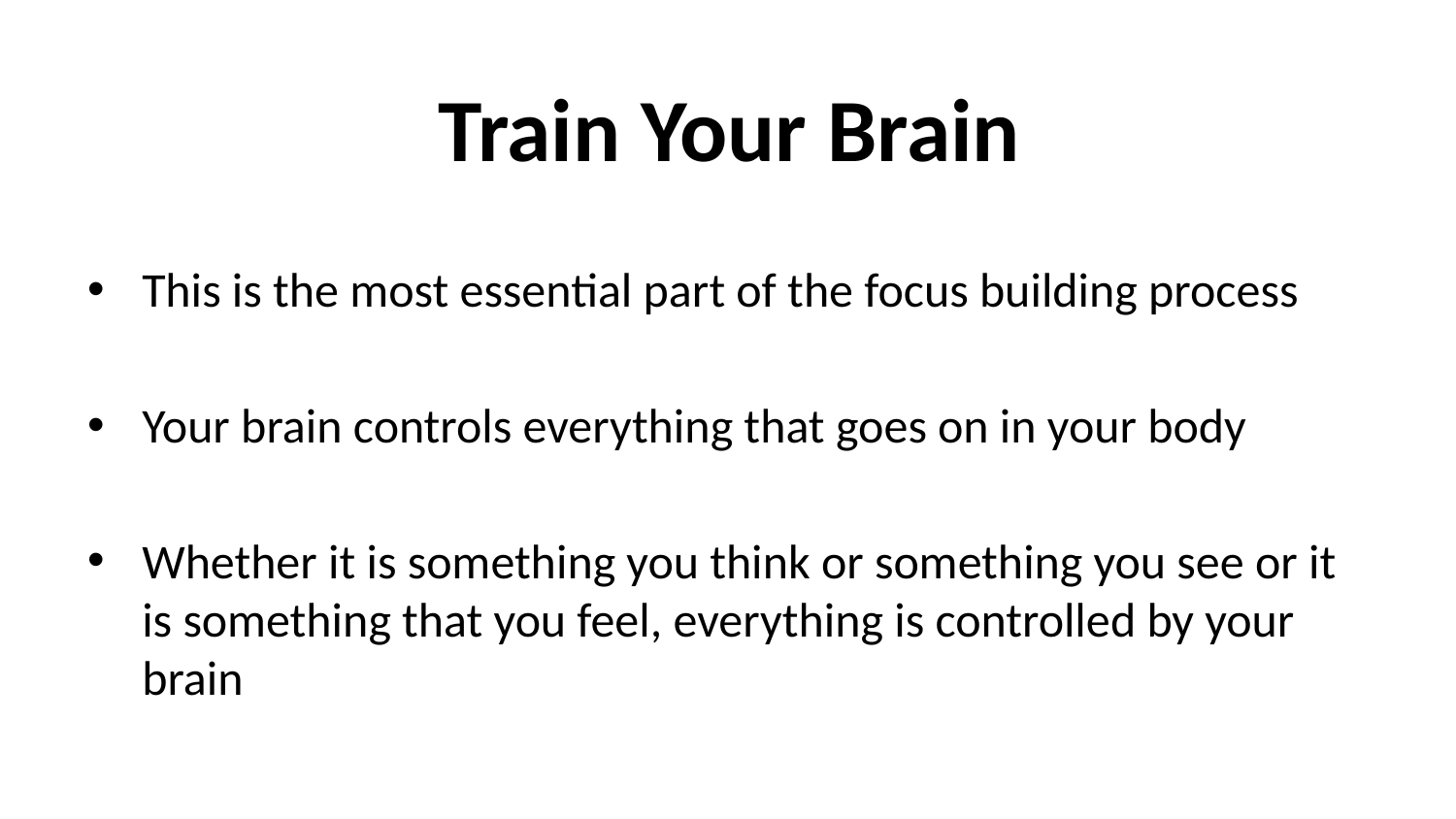

# Train Your Brain
This is the most essential part of the focus building process

Your brain controls everything that goes on in your body

Whether it is something you think or something you see or it is something that you feel, everything is controlled by your brain